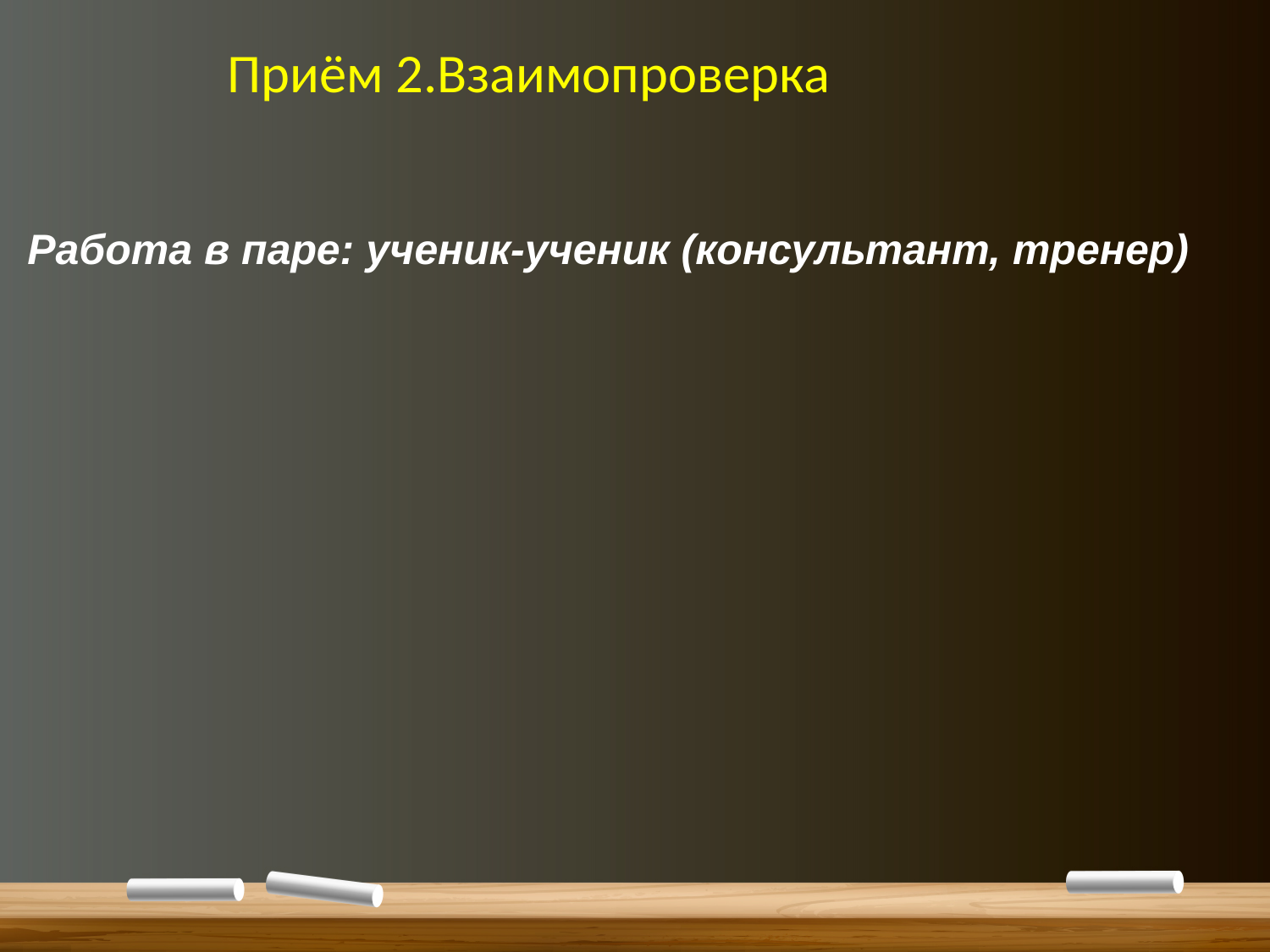

# Приём 2.Взаимопроверка
Работа в паре: ученик-ученик (консультант, тренер)